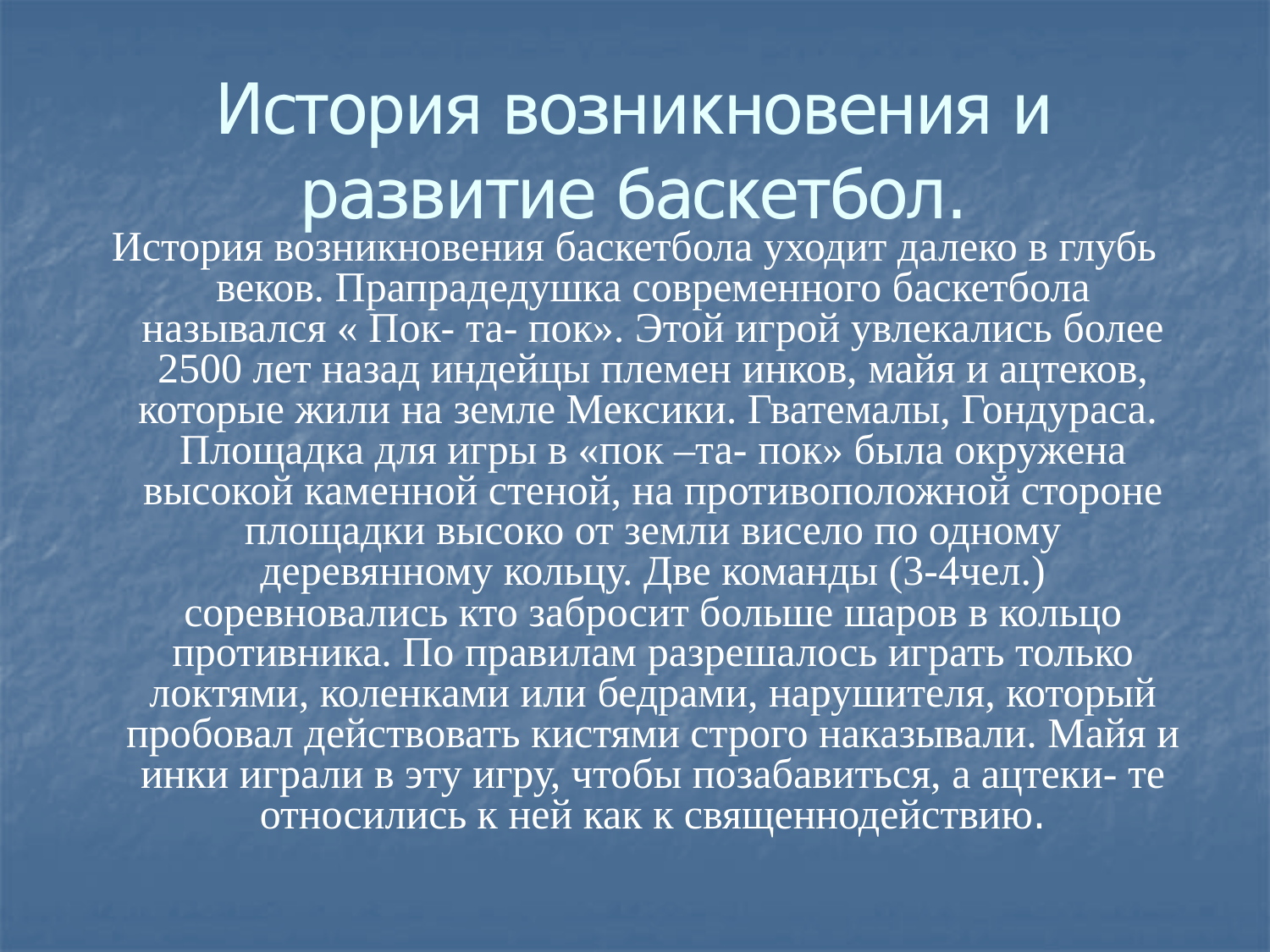

# История возникновения и развитие баскетбол.
 История возникновения баскетбола уходит далеко в глубь веков. Прапрадедушка современного баскетбола назывался « Пок- та- пок». Этой игрой увлекались более 2500 лет назад индейцы племен инков, майя и ацтеков, которые жили на земле Мексики. Гватемалы, Гондураса.  Площадка для игры в «пок –та- пок» была окружена высокой каменной стеной, на противоположной стороне площадки высоко от земли висело по одному деревянному кольцу. Две команды (3-4чел.) соревновались кто забросит больше шаров в кольцо противника. По правилам разрешалось играть только локтями, коленками или бедрами, нарушителя, который пробовал действовать кистями строго наказывали. Майя и инки играли в эту игру, чтобы позабавиться, а ацтеки- те относились к ней как к священнодействию.